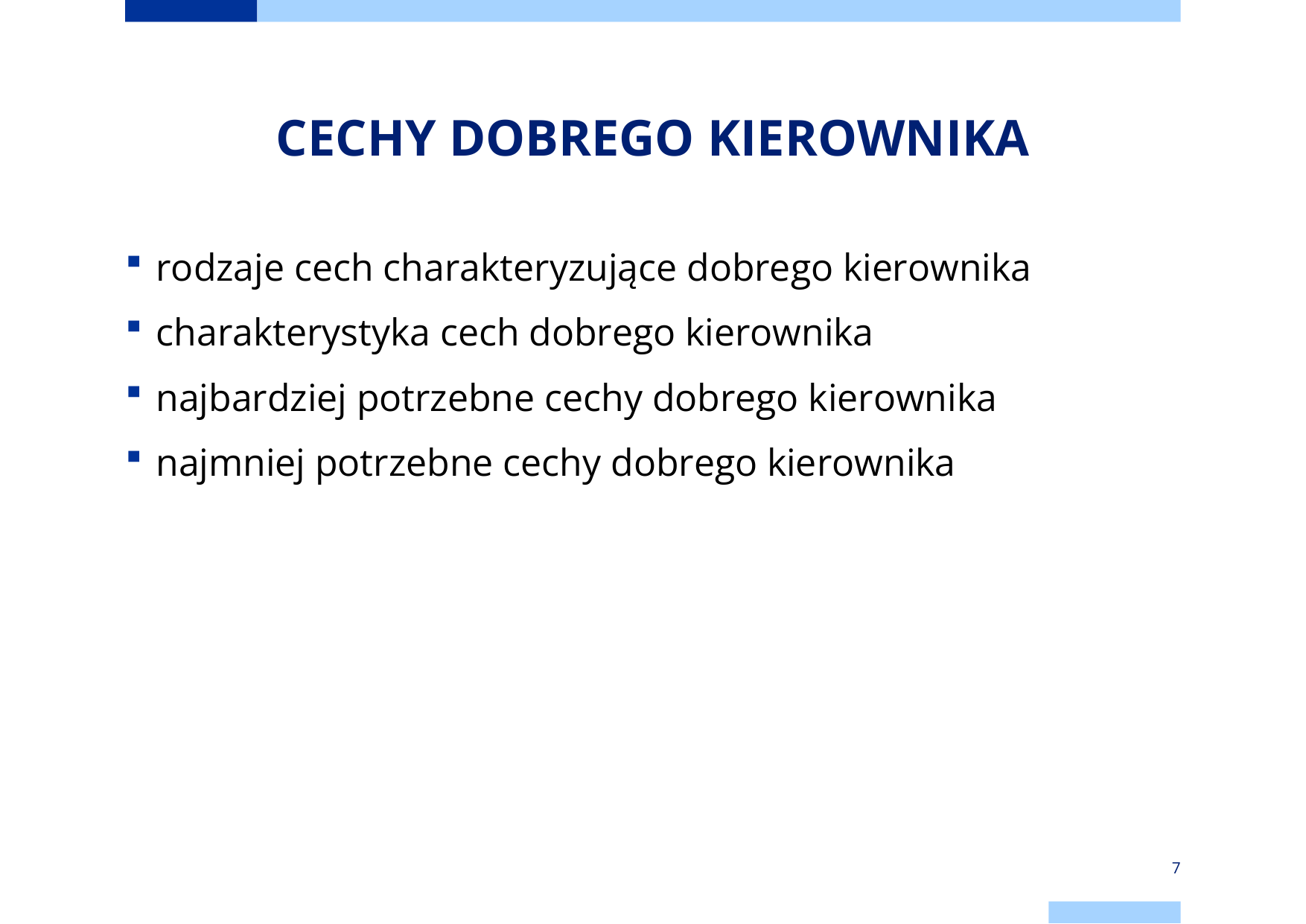

# CECHY DOBREGO KIEROWNIKA
rodzaje cech charakteryzujące dobrego kierownika
charakterystyka cech dobrego kierownika
najbardziej potrzebne cechy dobrego kierownika
najmniej potrzebne cechy dobrego kierownika
7